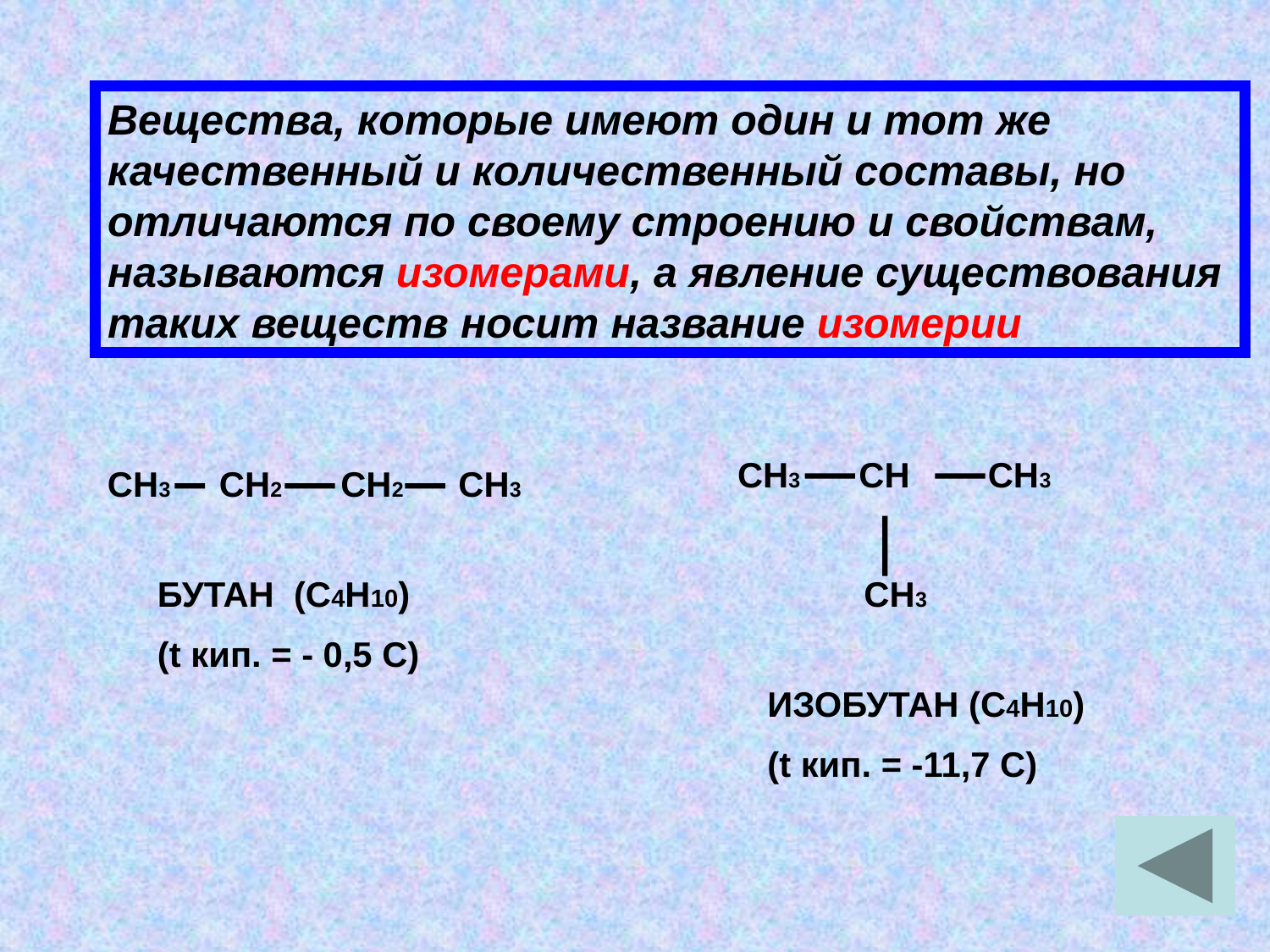

Вещества, которые имеют один и тот же качественный и количественный составы, но отличаются по своему строению и свойствам, называются изомерами, а явление существования таких веществ носит название изомерии
СН3      СН        СН3

             СН3
СН3     СН2      СН2      СН3

БУТАН  (С4Н10)
(t кип. = - 0,5 С)
ИЗОБУТАН (С4Н10)
(t кип. = -11,7 С)